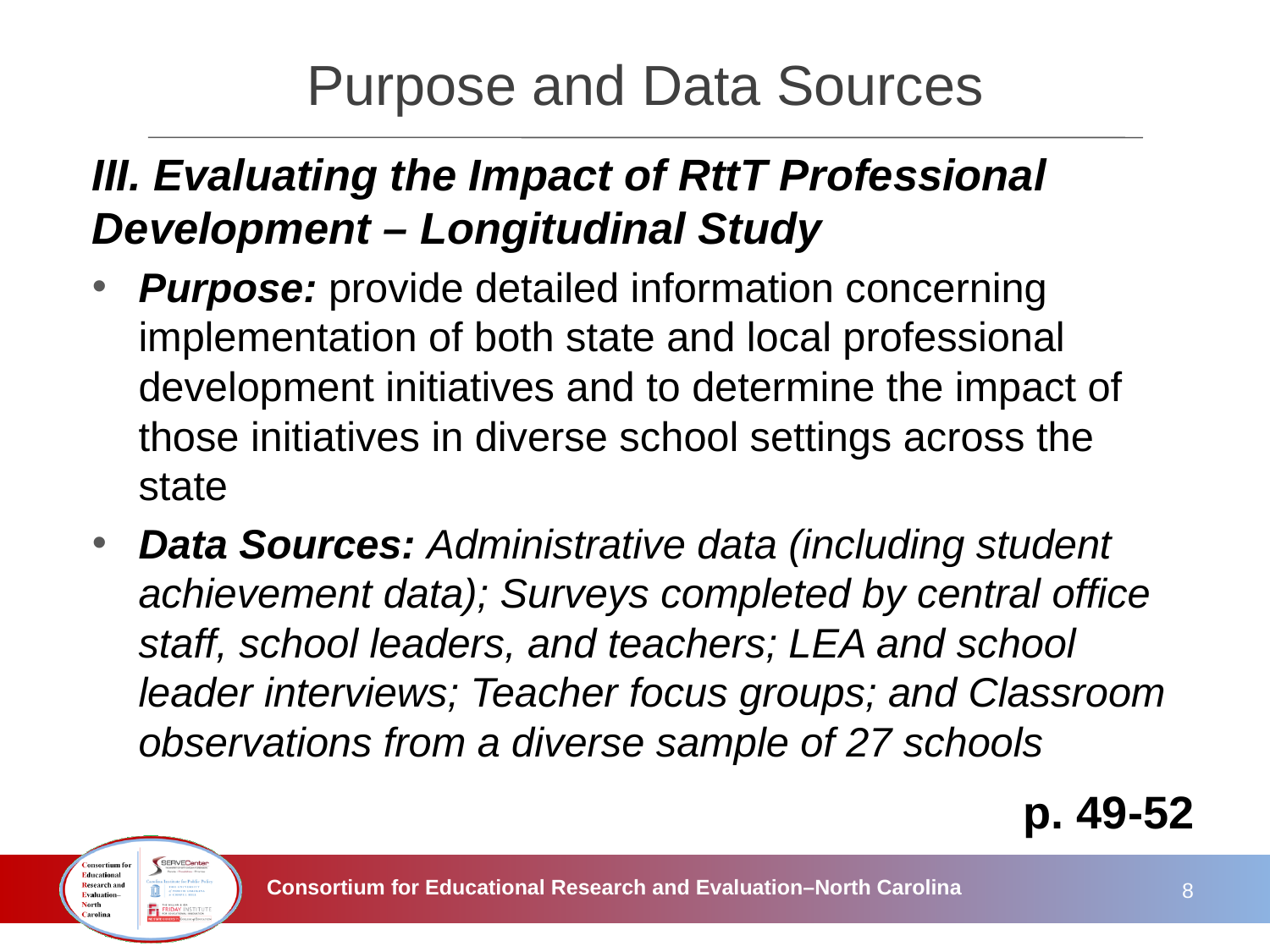

# Purpose and Data Sources
III. Evaluating the Impact of RttT Professional Development – Longitudinal Study
Purpose: provide detailed information concerning implementation of both state and local professional development initiatives and to determine the impact of those initiatives in diverse school settings across the state
Data Sources: Administrative data (including student achievement data); Surveys completed by central office staff, school leaders, and teachers; LEA and school leader interviews; Teacher focus groups; and Classroom observations from a diverse sample of 27 schools
p. 49-52
8